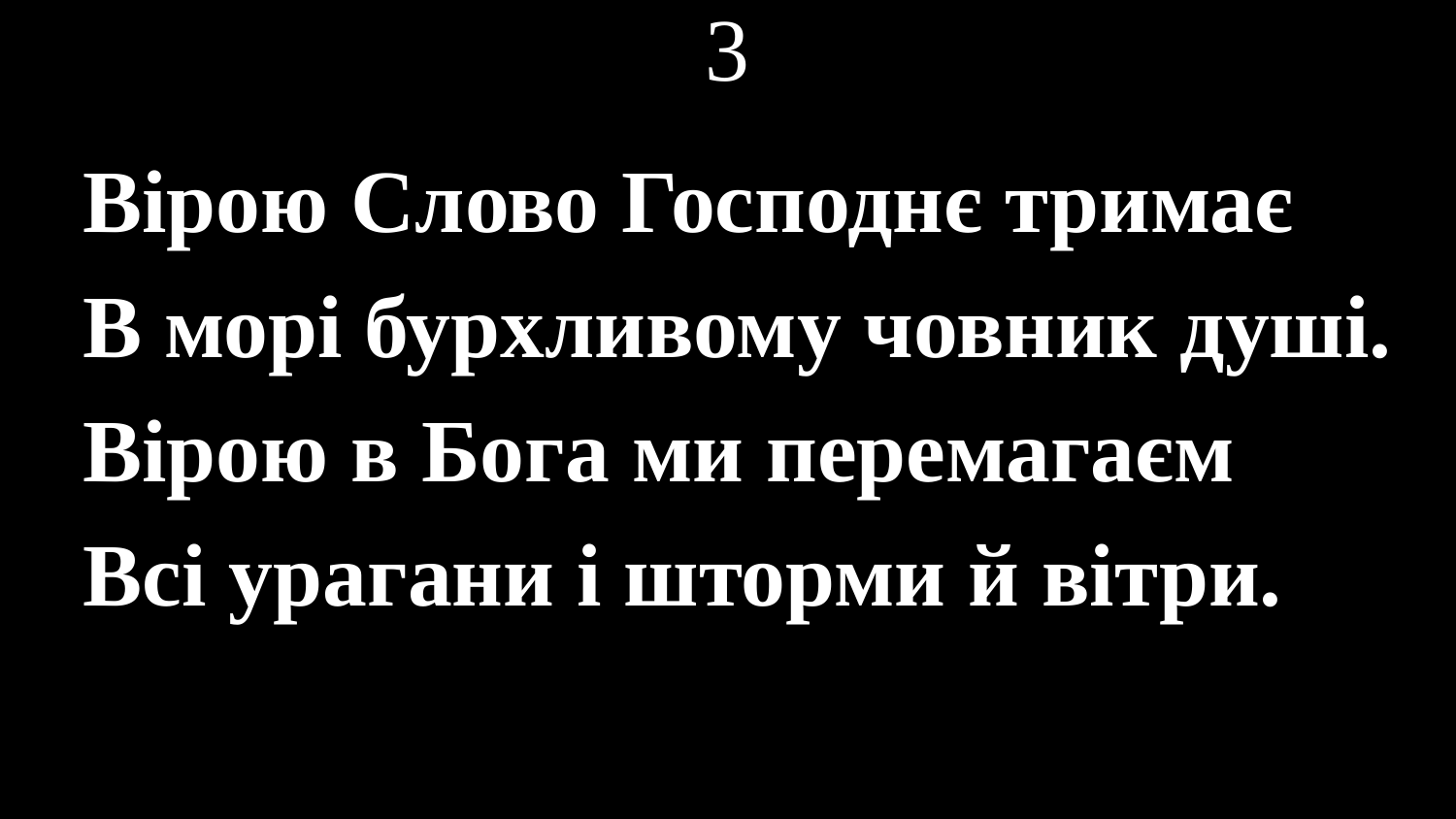

# 3
Вірою Слово Господнє тримає
В морі бурхливому човник душі.
Вірою в Бога ми перемагаєм
Всі урагани і шторми й вітри.